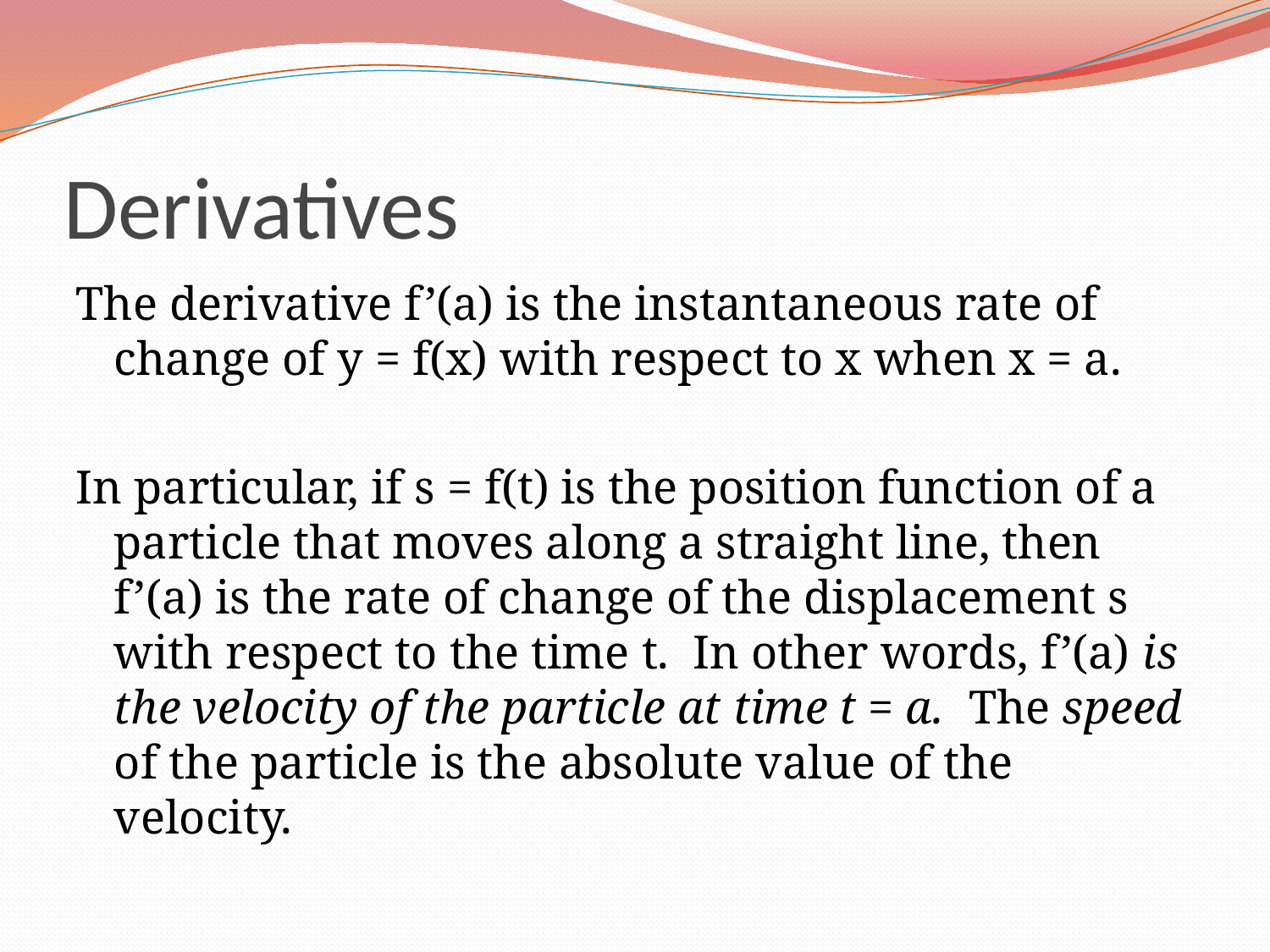

# Derivatives
The derivative f’(a) is the instantaneous rate of change of y = f(x) with respect to x when x = a.

In particular, if s = f(t) is the position function of a particle that moves along a straight line, then f’(a) is the rate of change of the displacement s with respect to the time t.  In other words, f’(a) is the velocity of the particle at time t = a.  The speed of the particle is the absolute value of the velocity.